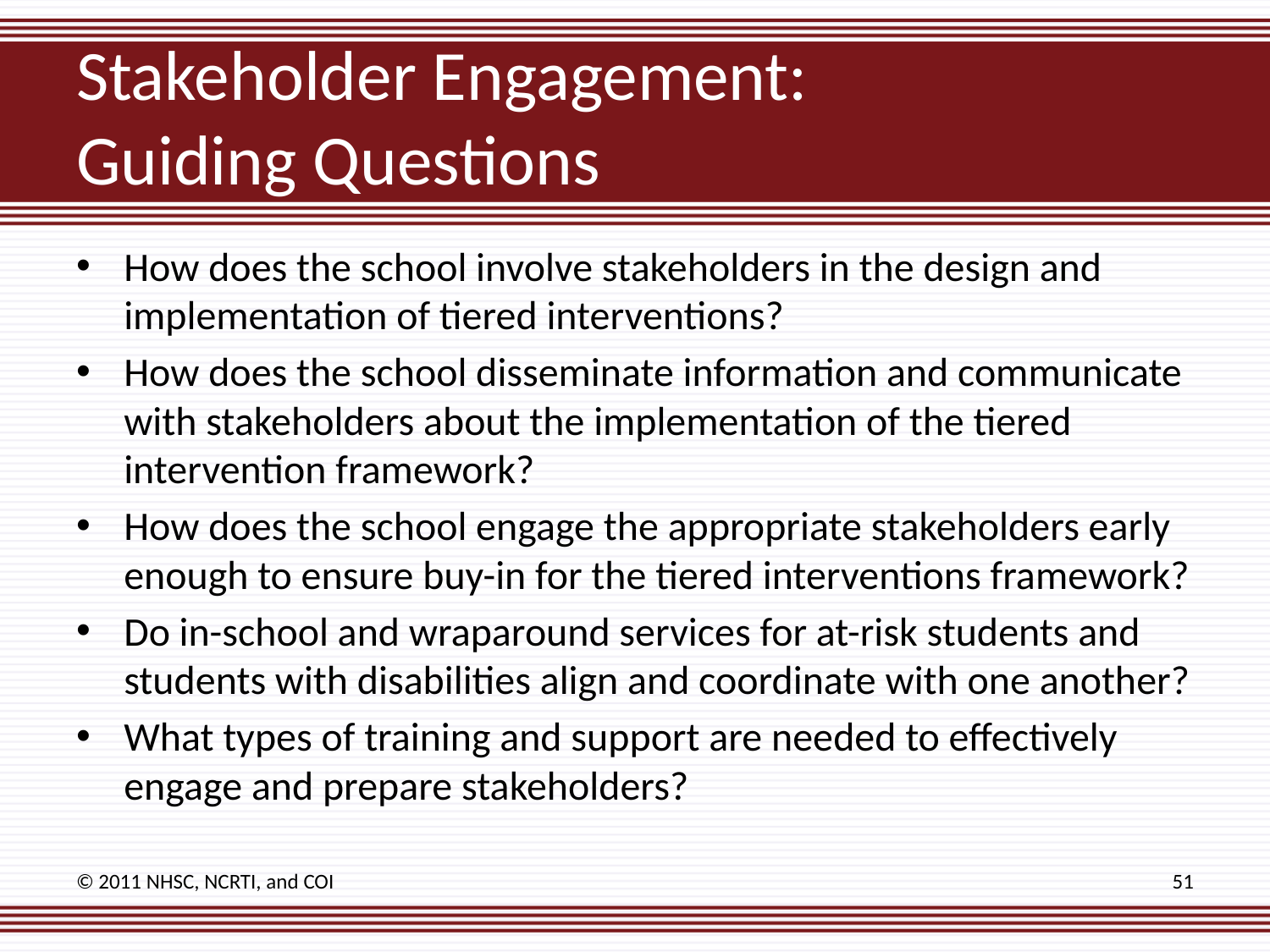

# Stakeholder Engagement: Guiding Questions
How does the school involve stakeholders in the design and implementation of tiered interventions?
How does the school disseminate information and communicate with stakeholders about the implementation of the tiered intervention framework?
How does the school engage the appropriate stakeholders early enough to ensure buy-in for the tiered interventions framework?
Do in-school and wraparound services for at-risk students and students with disabilities align and coordinate with one another?
What types of training and support are needed to effectively engage and prepare stakeholders?
© 2011 NHSC, NCRTI, and COI
51